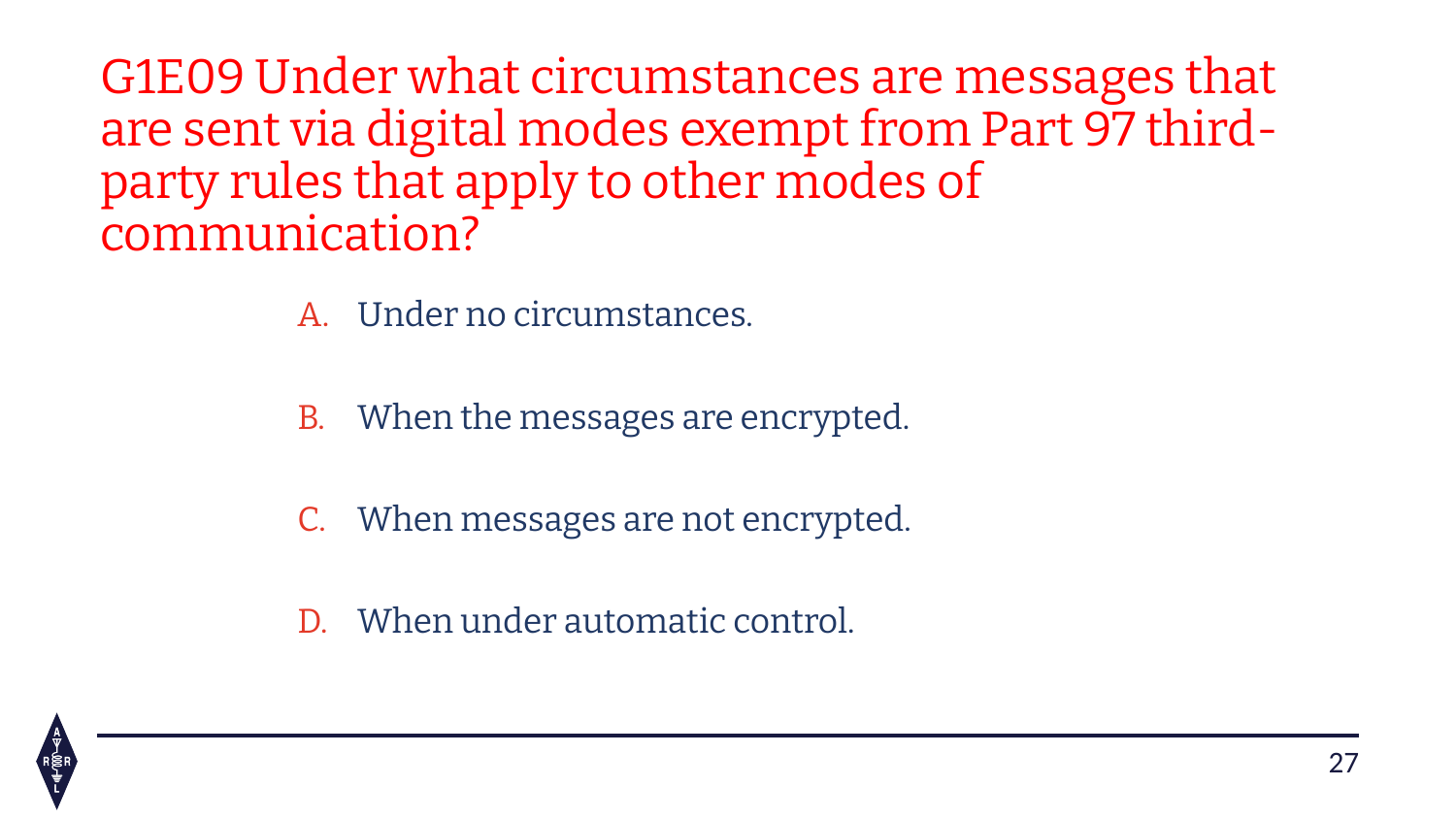

G1E09 Under what circumstances are messages that are sent via digital modes exempt from Part 97 third-party rules that apply to other modes of communication?

Under no circumstances.

When the messages are encrypted.

When messages are not encrypted.

When under automatic control.

27